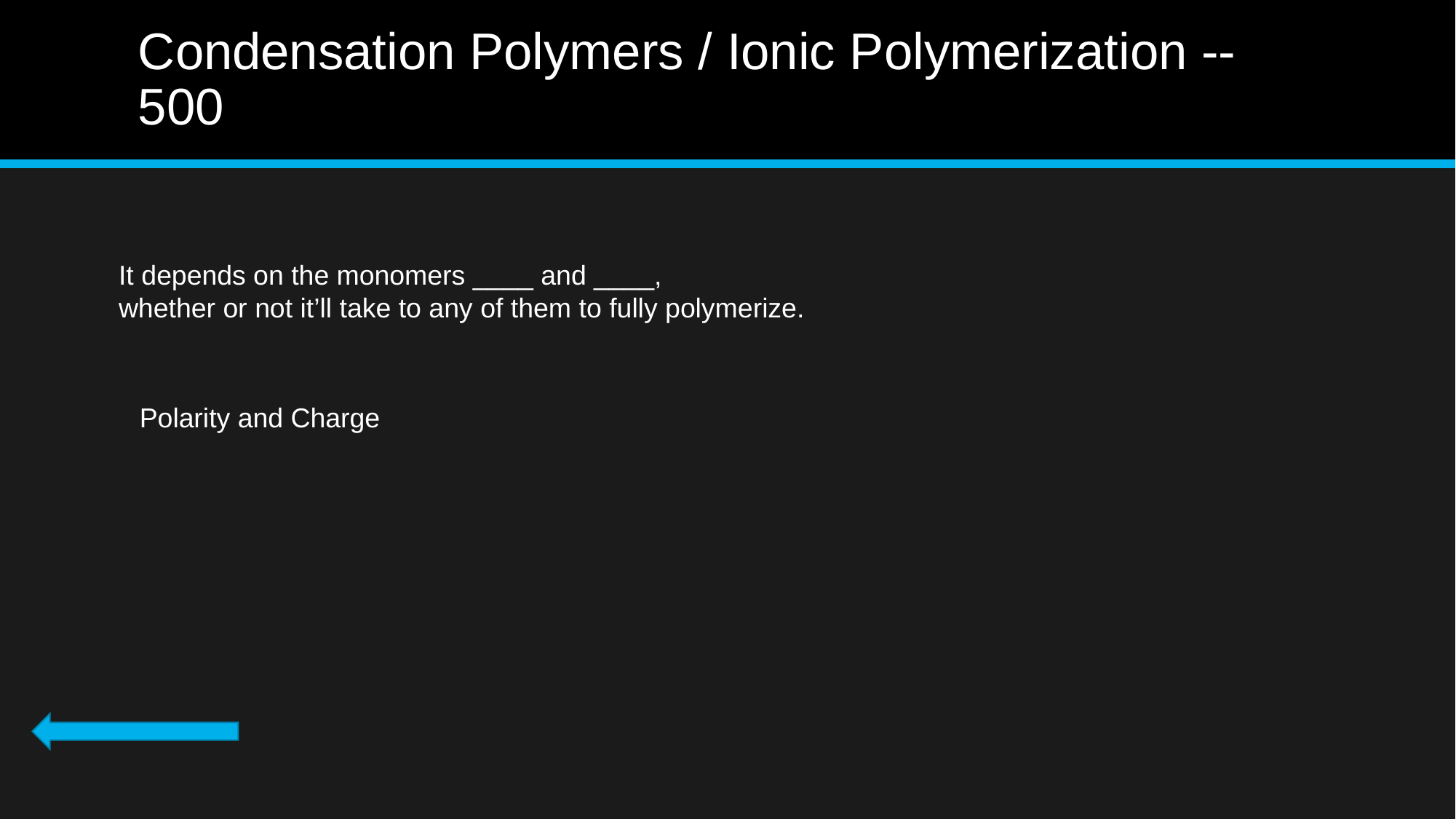

# Condensation Polymers / Ionic Polymerization -- 500
It depends on the monomers ____ and ____,
whether or not it’ll take to any of them to fully polymerize.

Polarity and Charge